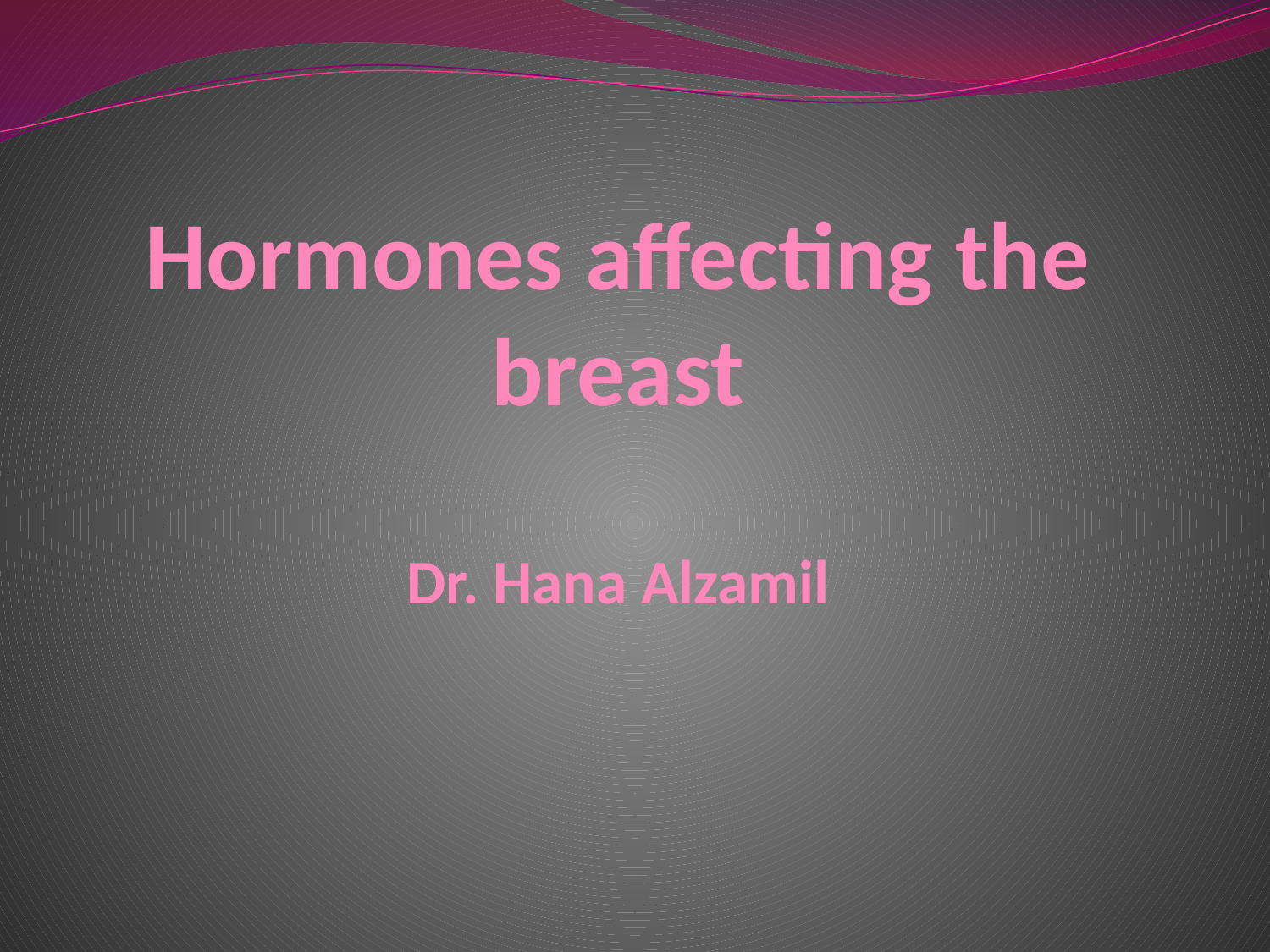

# Hormones affecting the breast Dr. Hana Alzamil